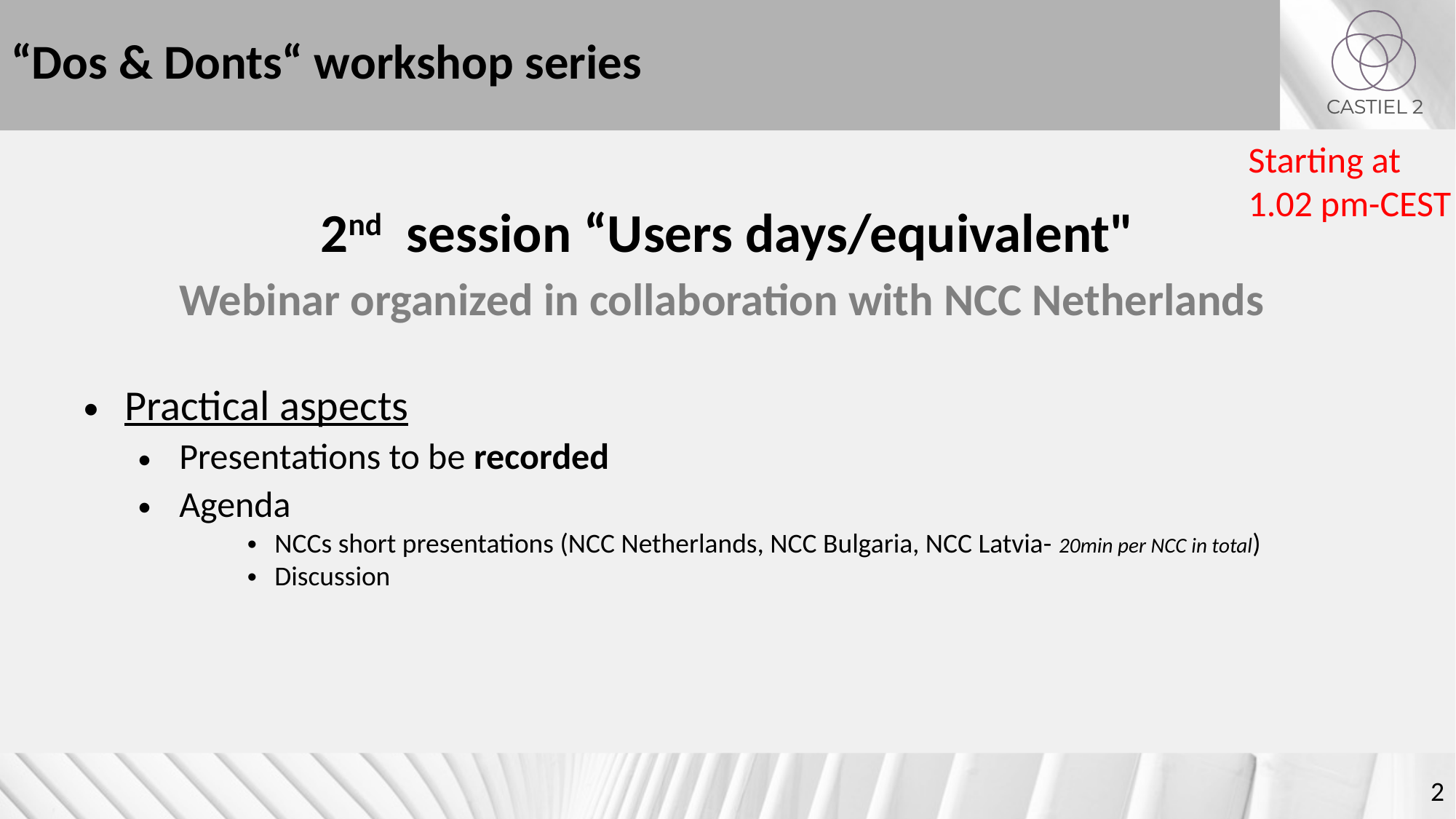

# “Dos & Donts“ workshop series
Starting at 1.02 pm-CEST

2nd  session “Users days/equivalent"
Webinar organized in collaboration with NCC Netherlands

Practical aspects
Presentations to be recorded
Agenda
NCCs short presentations (NCC Netherlands, NCC Bulgaria, NCC Latvia- 20min per NCC in total)
Discussion
2